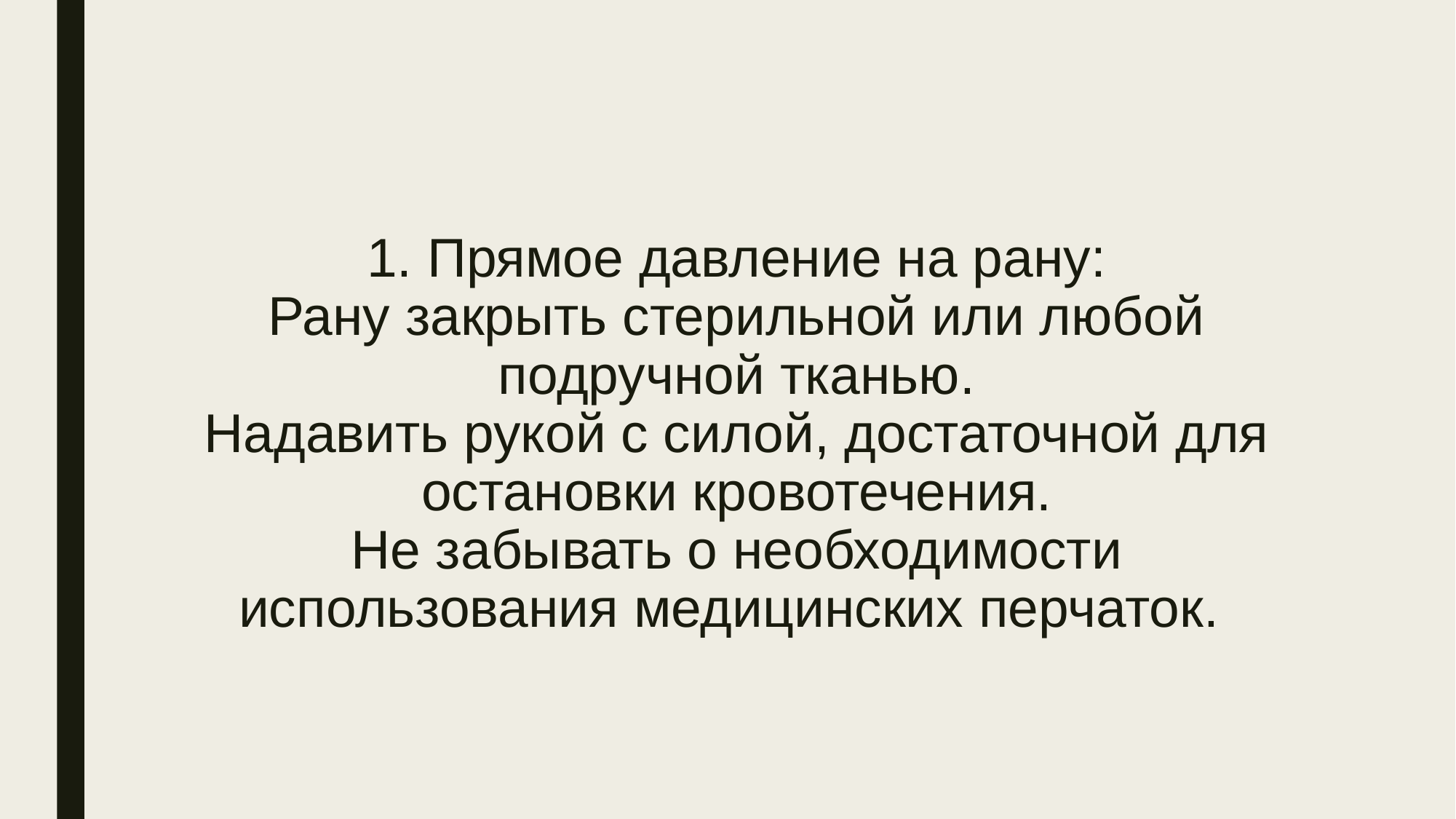

# 1. Прямое давление на рану: Рану закрыть стерильной или любой подручной тканью. Надавить рукой с силой, достаточной для остановки кровотечения. Не забывать о необходимости использования медицинских перчаток.